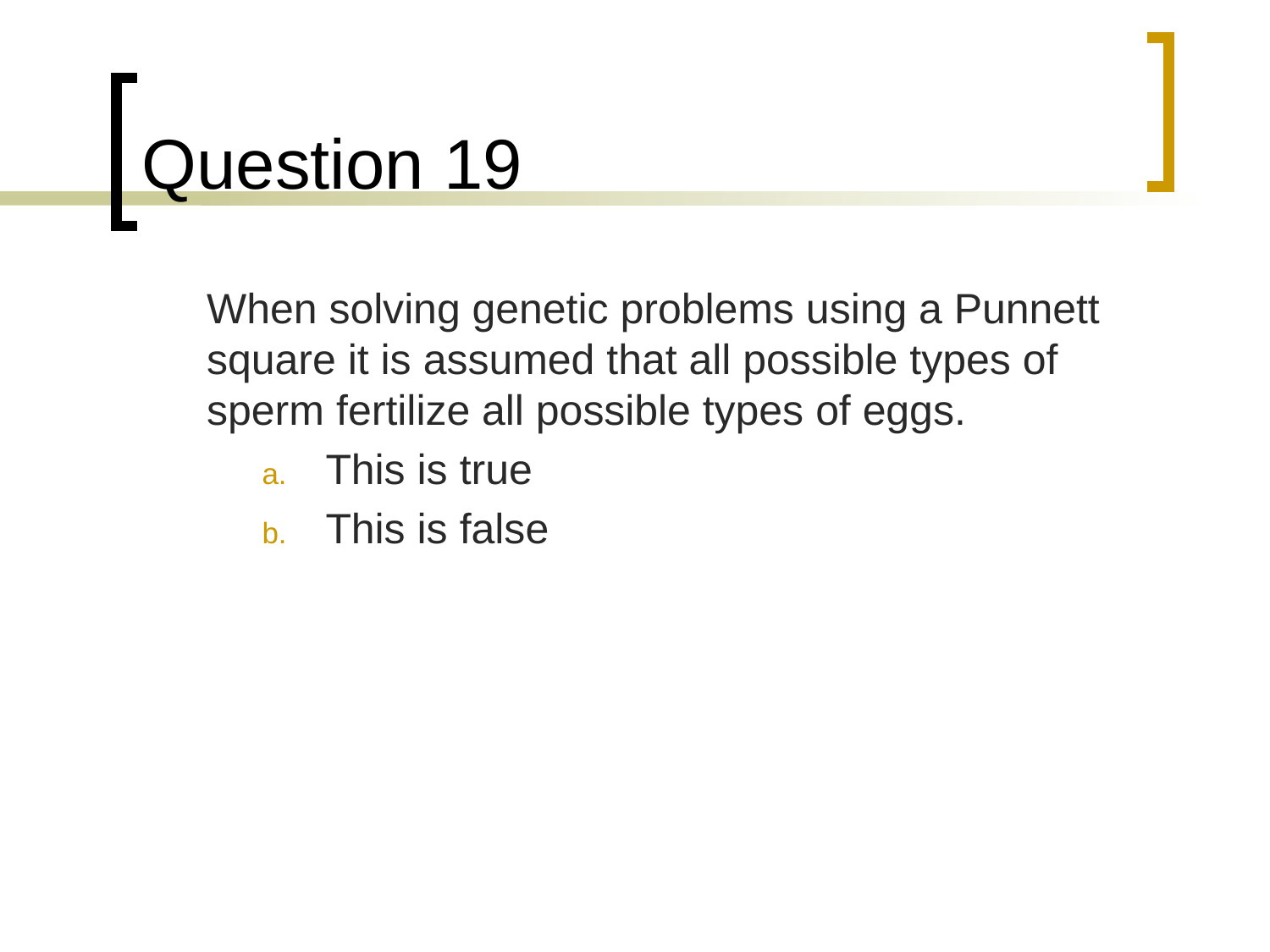

# Question 19
	When solving genetic problems using a Punnett square it is assumed that all possible types of sperm fertilize all possible types of eggs.
This is true
This is false